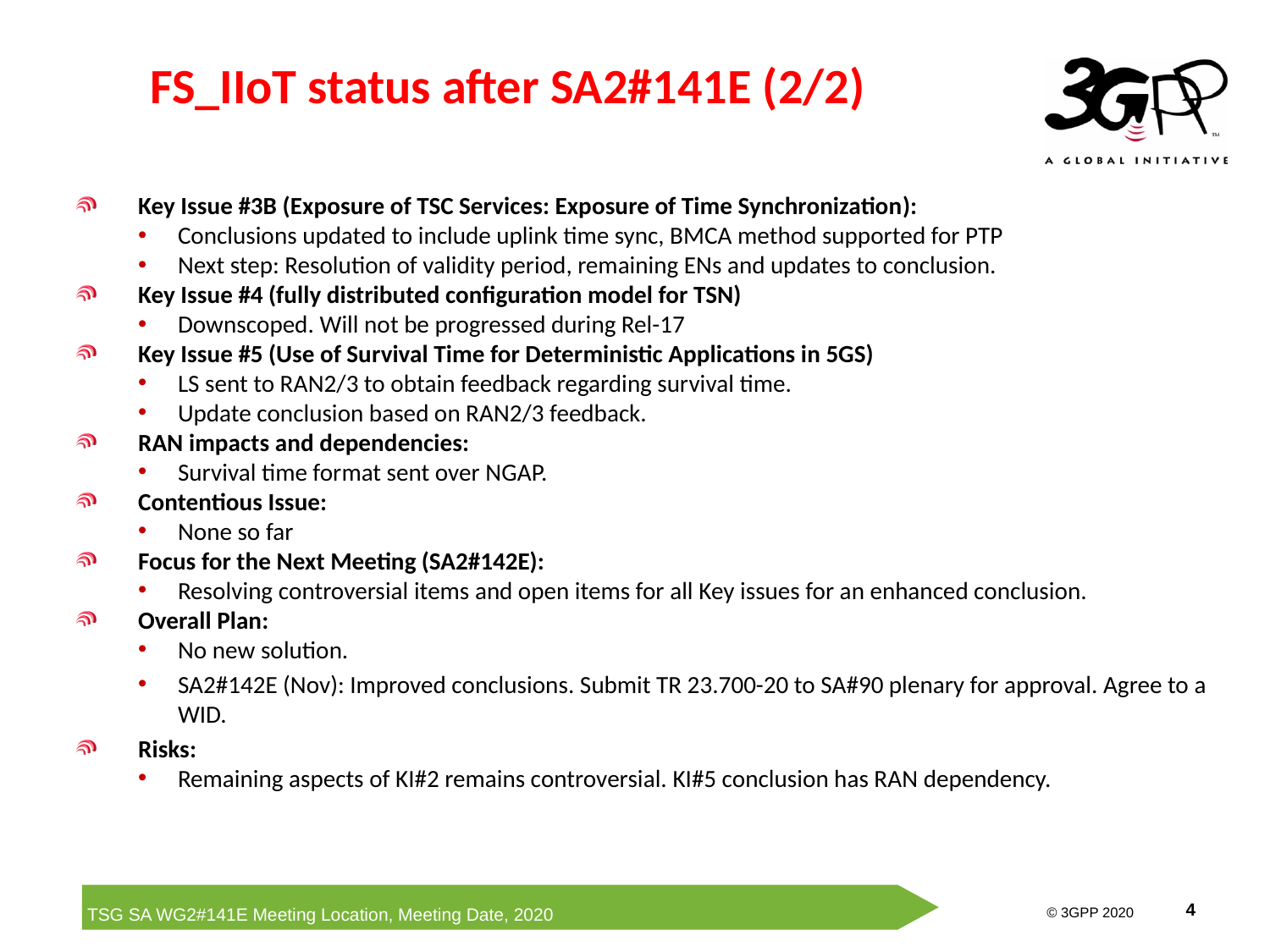

# FS_IIoT status after SA2#141E (2/2)
Key Issue #3B (Exposure of TSC Services: Exposure of Time Synchronization):
Conclusions updated to include uplink time sync, BMCA method supported for PTP
Next step: Resolution of validity period, remaining ENs and updates to conclusion.
Key Issue #4 (fully distributed configuration model for TSN)
Downscoped. Will not be progressed during Rel-17
Key Issue #5 (Use of Survival Time for Deterministic Applications in 5GS)
LS sent to RAN2/3 to obtain feedback regarding survival time.
Update conclusion based on RAN2/3 feedback.
RAN impacts and dependencies:
Survival time format sent over NGAP.
Contentious Issue:
None so far
Focus for the Next Meeting (SA2#142E):
Resolving controversial items and open items for all Key issues for an enhanced conclusion.
Overall Plan:
No new solution.
SA2#142E (Nov): Improved conclusions. Submit TR 23.700-20 to SA#90 plenary for approval. Agree to a WID.
Risks:
Remaining aspects of KI#2 remains controversial. KI#5 conclusion has RAN dependency.